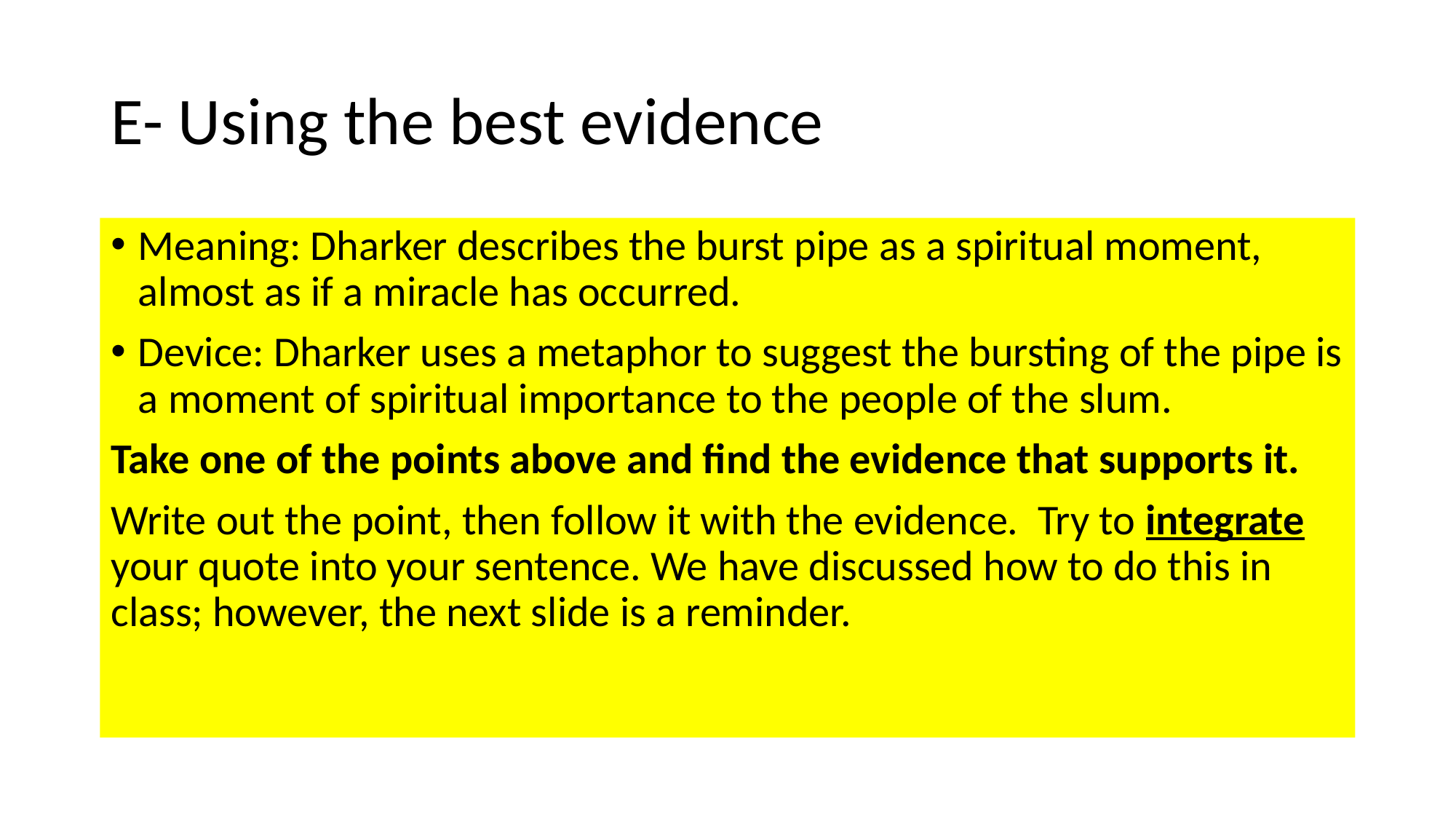

# E- Using the best evidence
Meaning: Dharker describes the burst pipe as a spiritual moment, almost as if a miracle has occurred.
Device: Dharker uses a metaphor to suggest the bursting of the pipe is a moment of spiritual importance to the people of the slum.
Take one of the points above and find the evidence that supports it.
Write out the point, then follow it with the evidence.  Try to integrate your quote into your sentence. We have discussed how to do this in class; however, the next slide is a reminder.